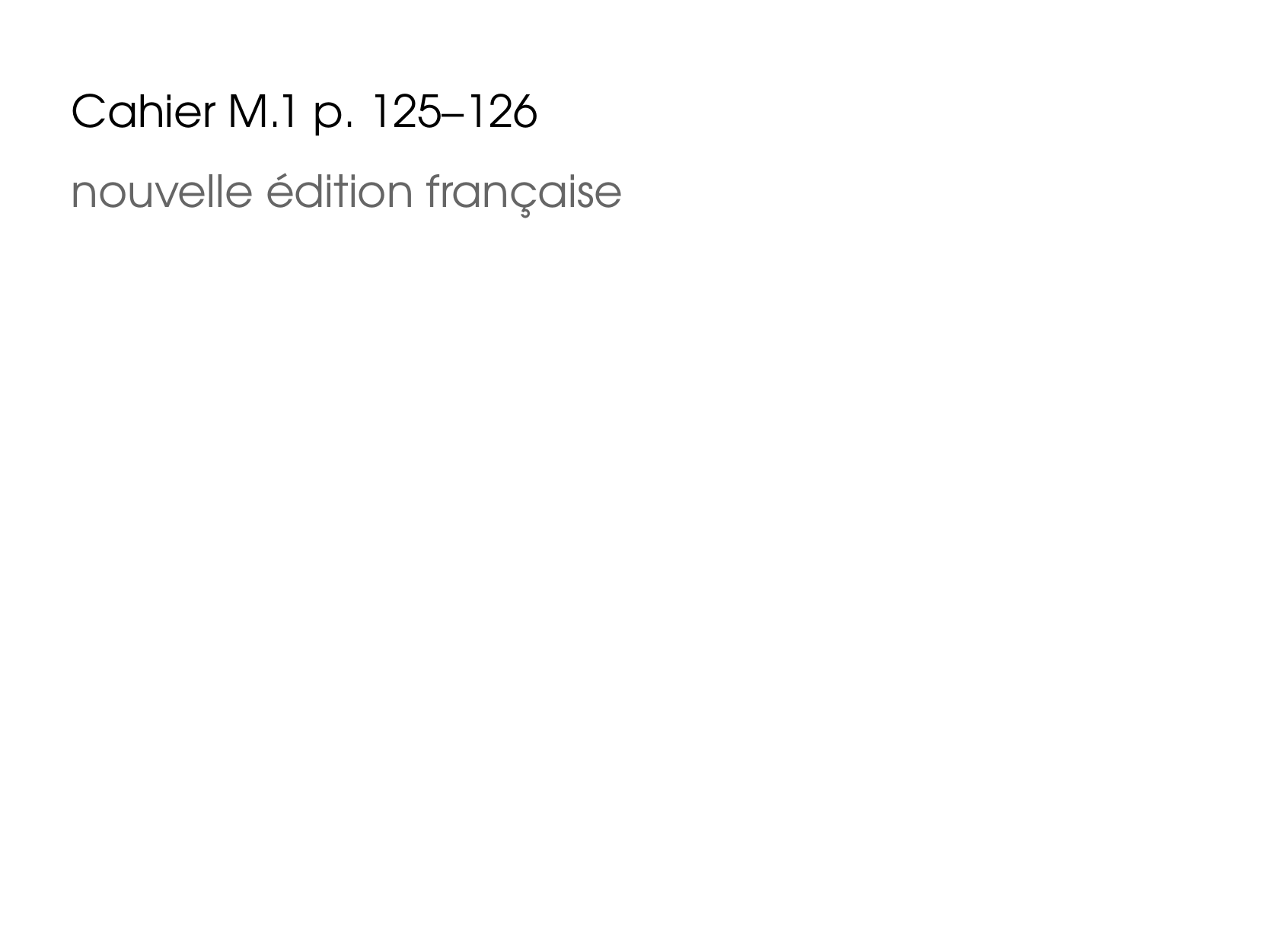

Cahier M.1 p. 125–126
nouvelle édition française